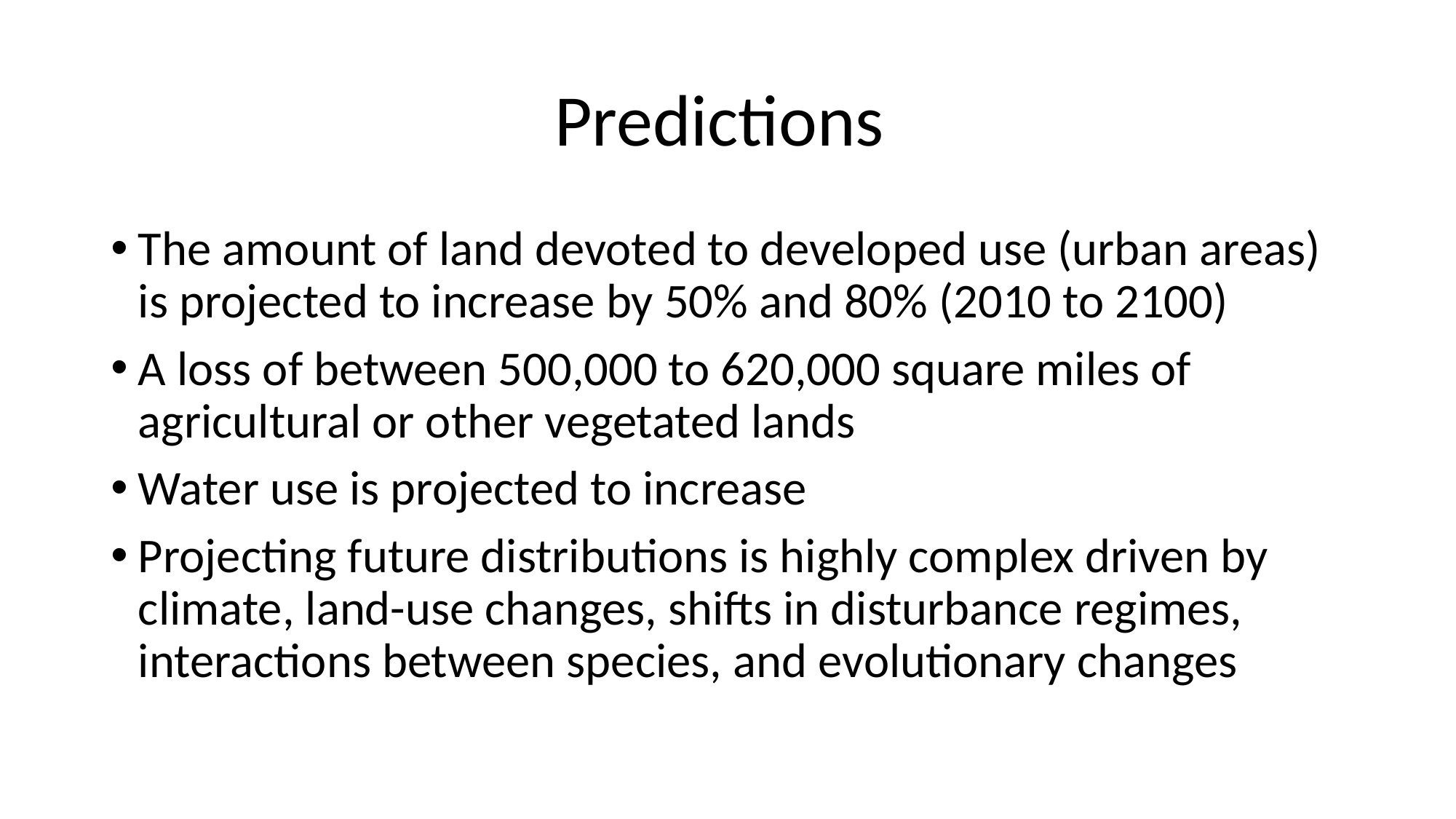

# Predictions
The amount of land devoted to developed use (urban areas) is projected to increase by 50% and 80% (2010 to 2100)
A loss of between 500,000 to 620,000 square miles of agricultural or other vegetated lands
Water use is projected to increase
Projecting future distributions is highly complex driven by climate, land-use changes, shifts in disturbance regimes, interactions between species, and evolutionary changes